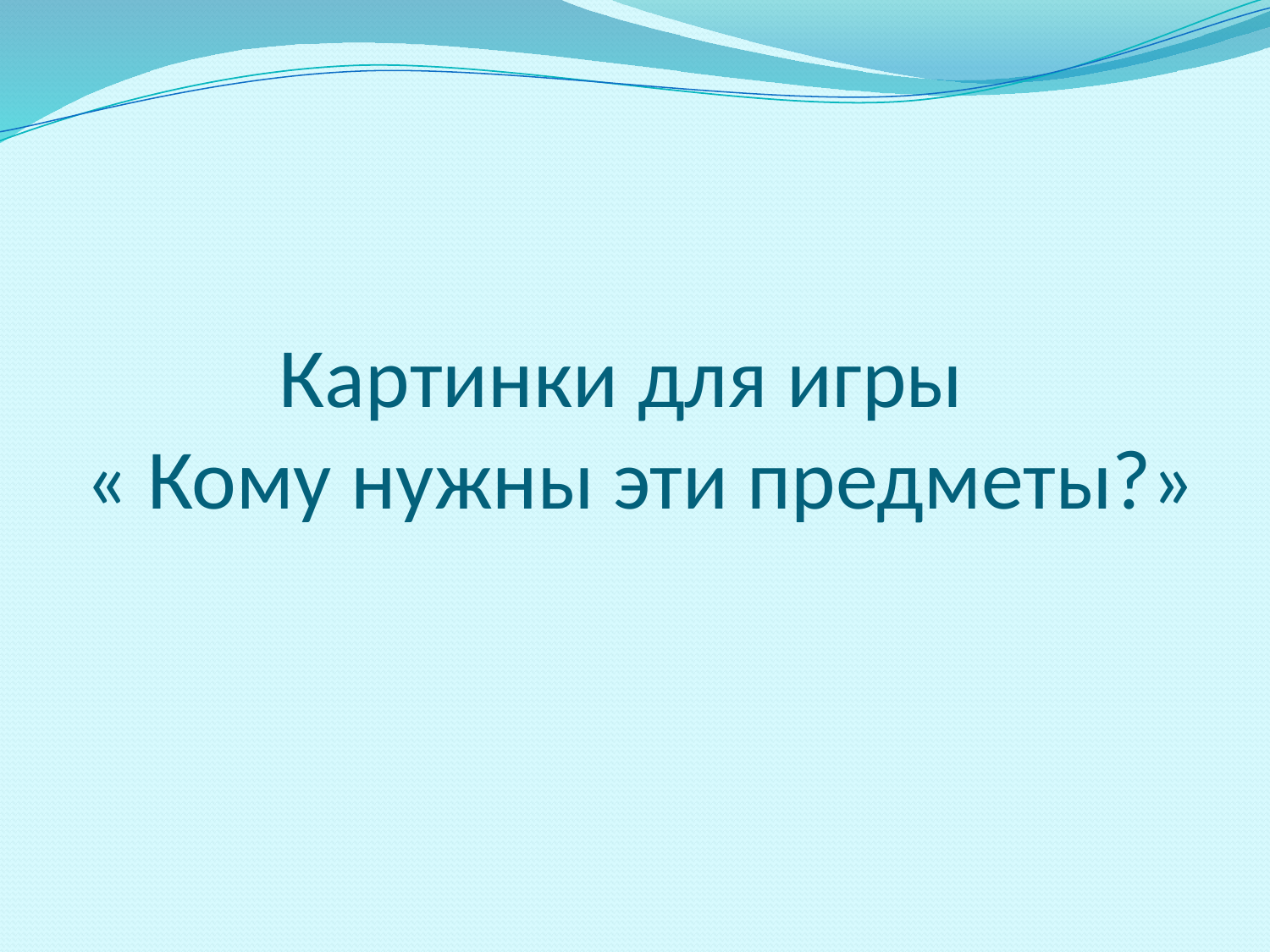

# Картинки для игры « Кому нужны эти предметы?»